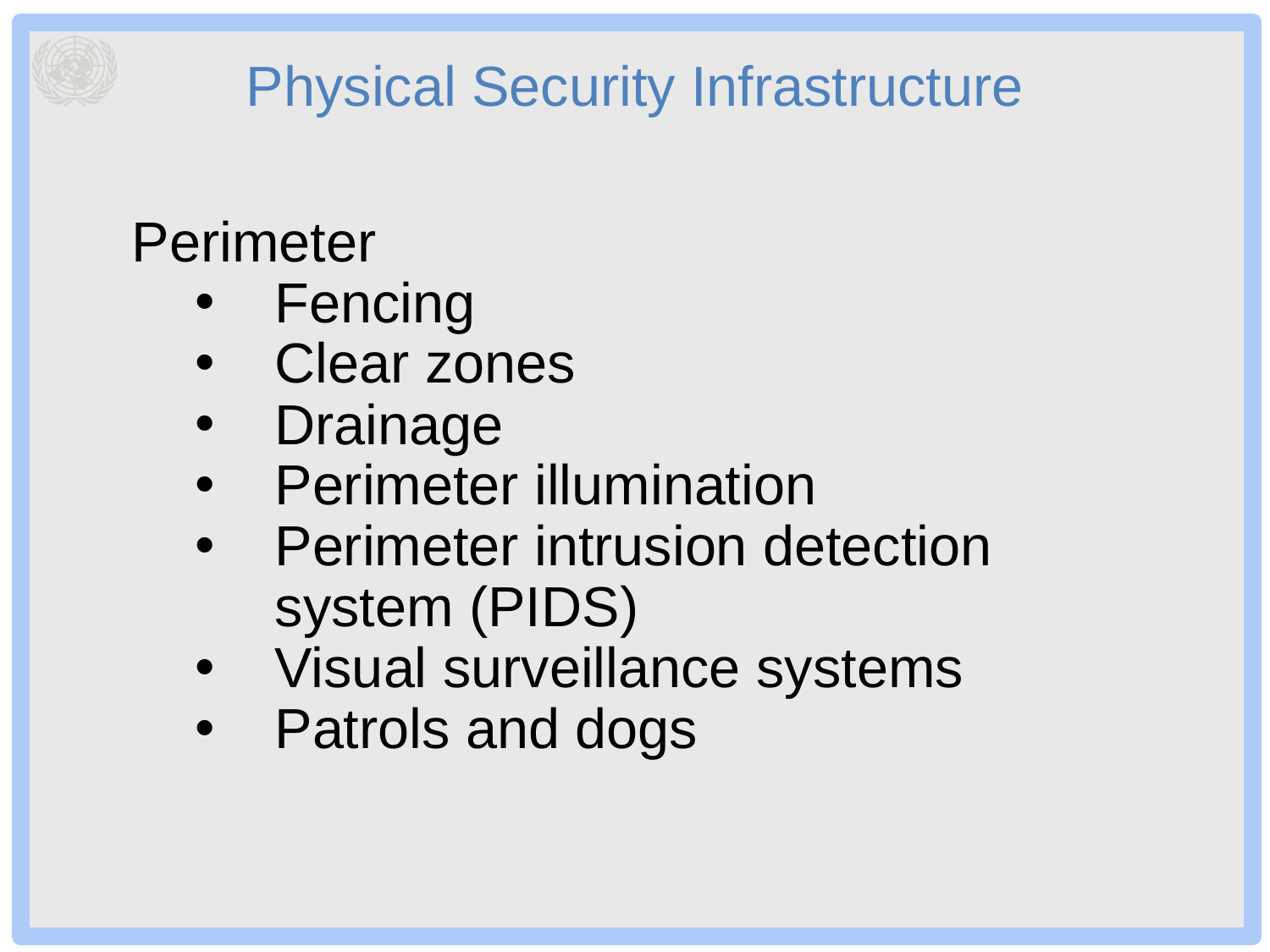

# Physical Security Infrastructure
Perimeter
Fencing
Clear zones
Drainage
Perimeter illumination
Perimeter intrusion detection system (PIDS)
Visual surveillance systems
Patrols and dogs